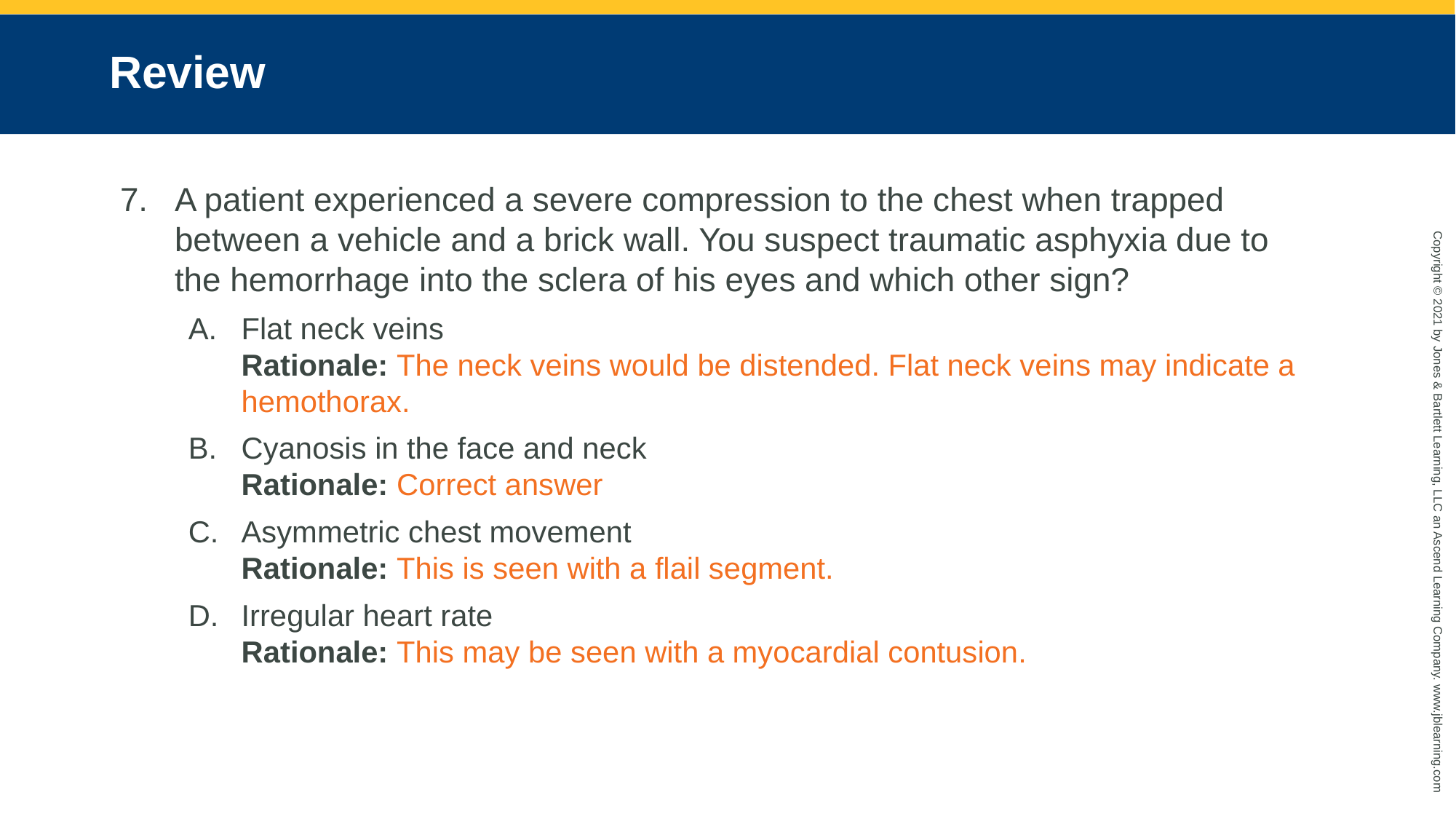

# Review
A patient experienced a severe compression to the chest when trapped between a vehicle and a brick wall. You suspect traumatic asphyxia due to the hemorrhage into the sclera of his eyes and which other sign?
Flat neck veins
Rationale: The neck veins would be distended. Flat neck veins may indicate a hemothorax.
Cyanosis in the face and neck
Rationale: Correct answer
Asymmetric chest movement
Rationale: This is seen with a flail segment.
Irregular heart rate
Rationale: This may be seen with a myocardial contusion.